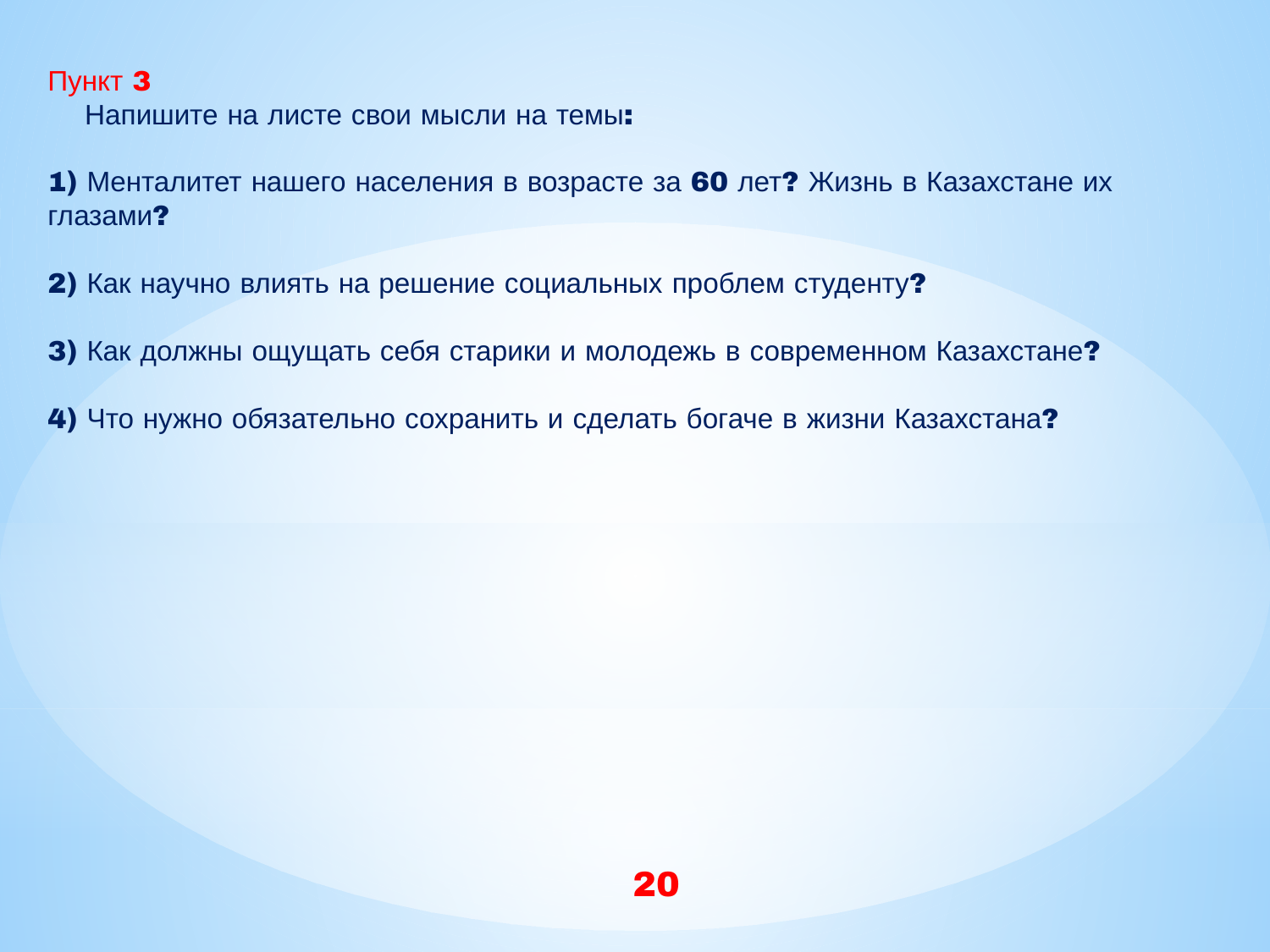

# Пункт 3 Напишите на листе свои мысли на темы: 1) Менталитет нашего населения в возрасте за 60 лет? Жизнь в Казахстане их глазами? 2) Как научно влиять на решение социальных проблем студенту? 3) Как должны ощущать себя старики и молодежь в современном Казахстане? 4) Что нужно обязательно сохранить и сделать богаче в жизни Казахстана?

20